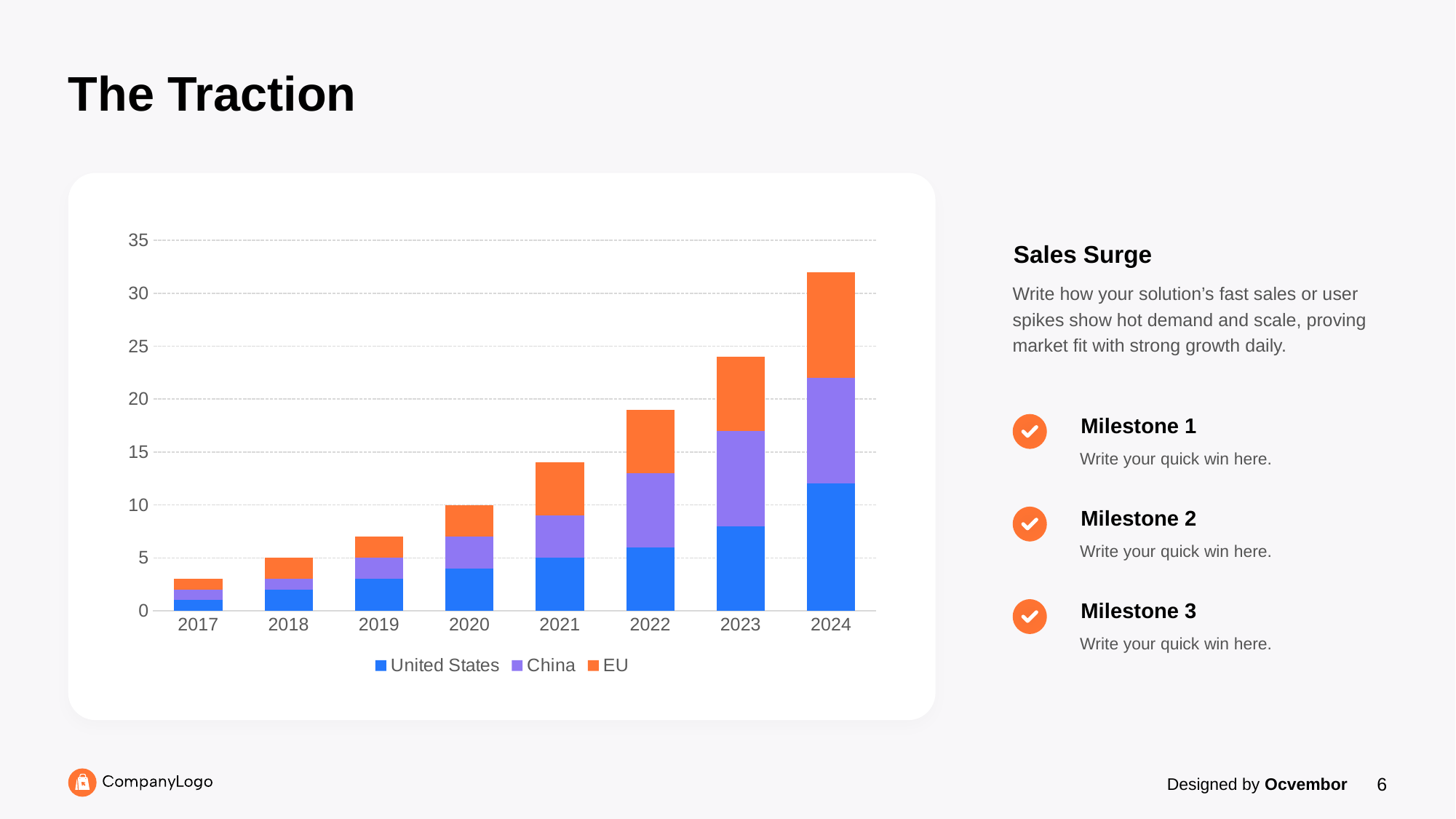

# The Traction

### Chart

| Category | United States | China | EU |
|---|---|---|---|
| 2017 | 1.0 | 1.0 | 1.0 |
| 2018 | 2.0 | 1.0 | 2.0 |
| 2019 | 3.0 | 2.0 | 2.0 |
| 2020 | 4.0 | 3.0 | 3.0 |
| 2021 | 5.0 | 4.0 | 5.0 |
| 2022 | 6.0 | 7.0 | 6.0 |
| 2023 | 8.0 | 9.0 | 7.0 |
| 2024 | 12.0 | 10.0 | 10.0 |
Sales Surge
Write how your solution’s fast sales or user spikes show hot demand and scale, proving market fit with strong growth daily.
Milestone 1

Write your quick win here.
Milestone 2

Write your quick win here.
Milestone 3

Write your quick win here.